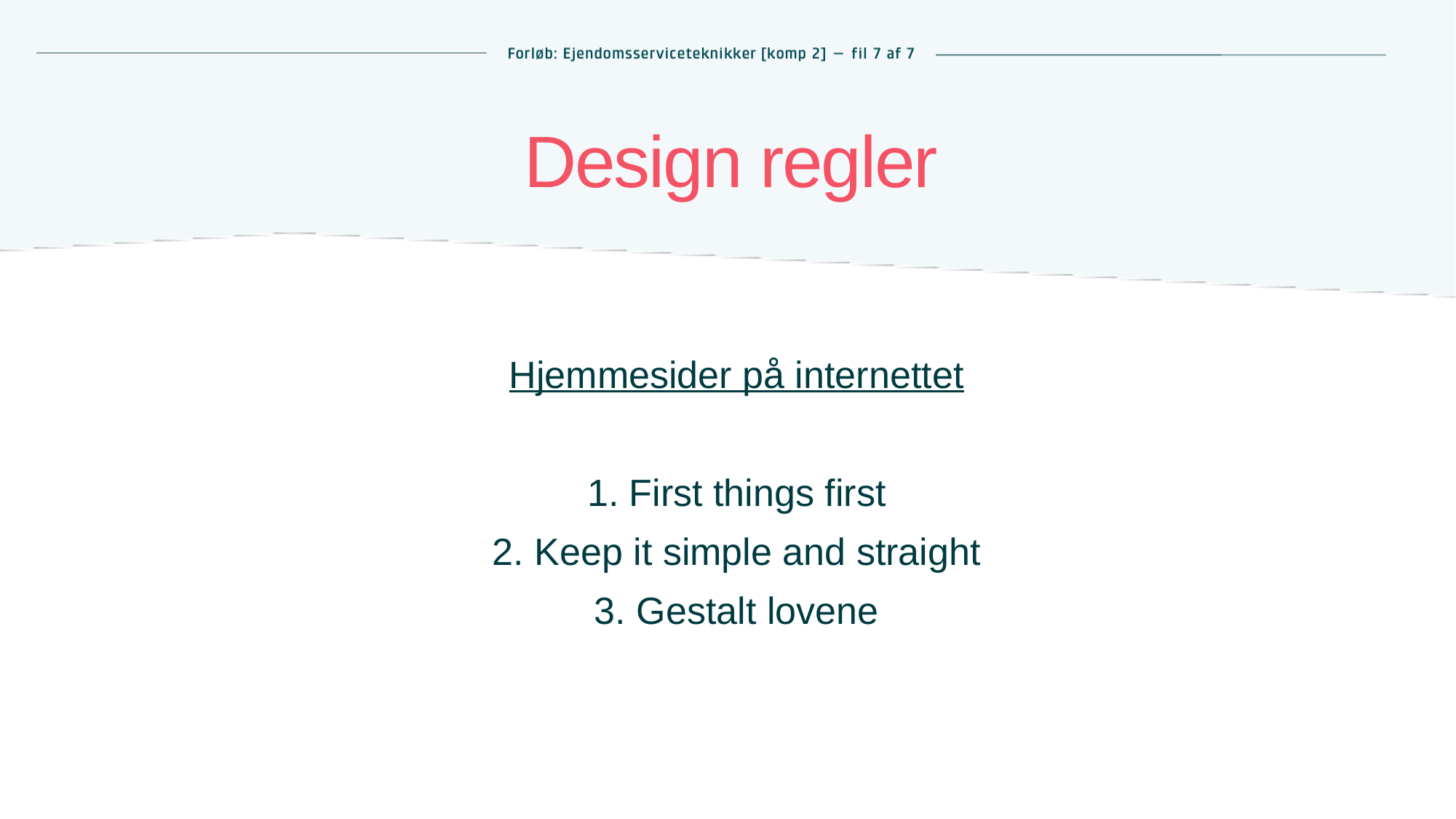

# Design regler
Hjemmesider på internettet

1. First things first
2. Keep it simple and straight
3. Gestalt lovene